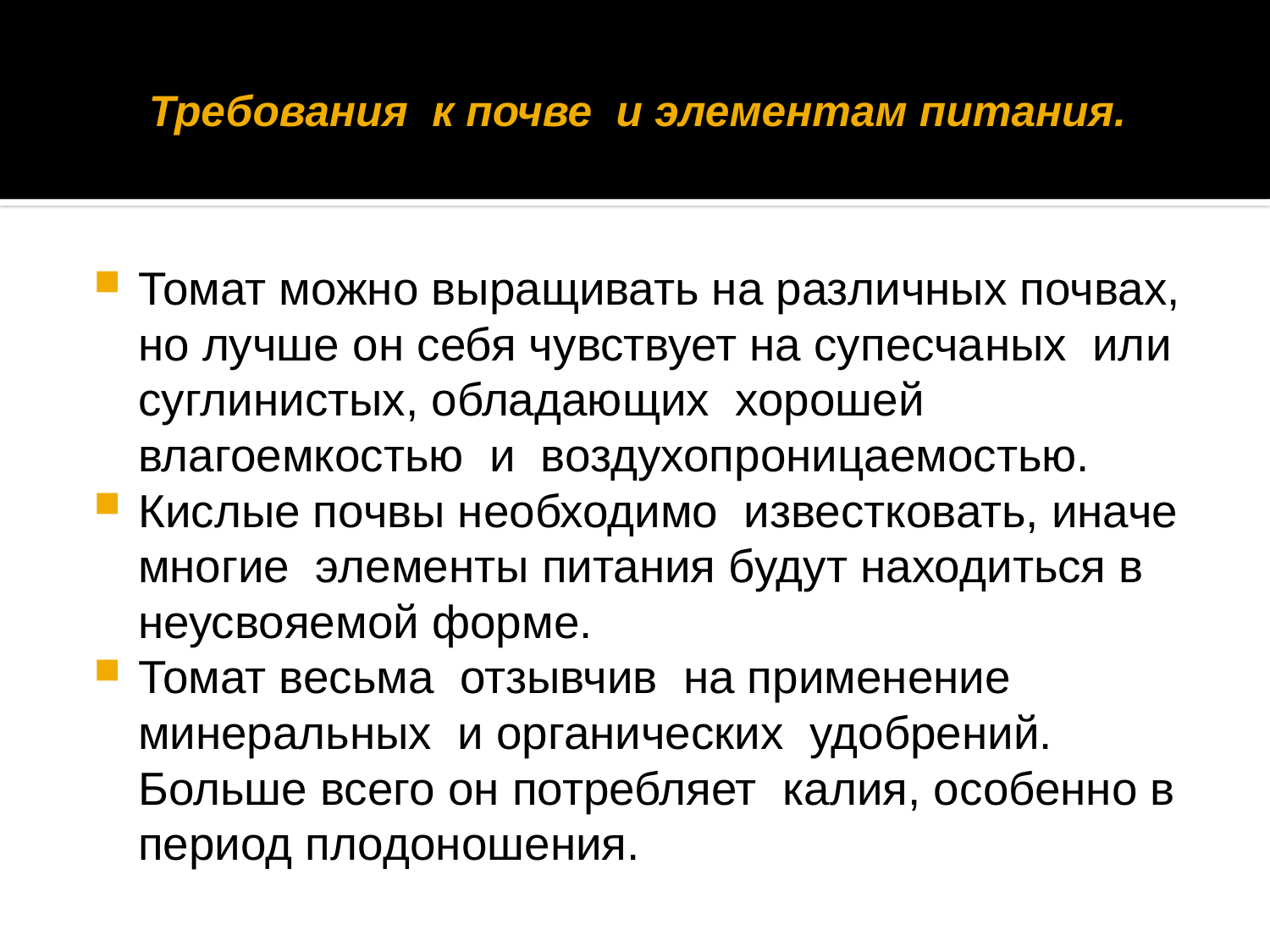

# Требования  к почве  и элементам питания.
Томат можно выращивать на различных почвах, но лучше он себя чувствует на супесча­ных  или суглинистых, обладающих  хорошей влагоемкостью  и  воздухопроницаемостью.
Кислые почвы необходимо  известковать, иначе многие  элементы питания будут нахо­диться в неусвояемой форме.
Томат весьма  отзывчив  на применение  минеральных  и органических  удобрений. Больше всего он потребляет  калия, особенно в период плодо­ношения.